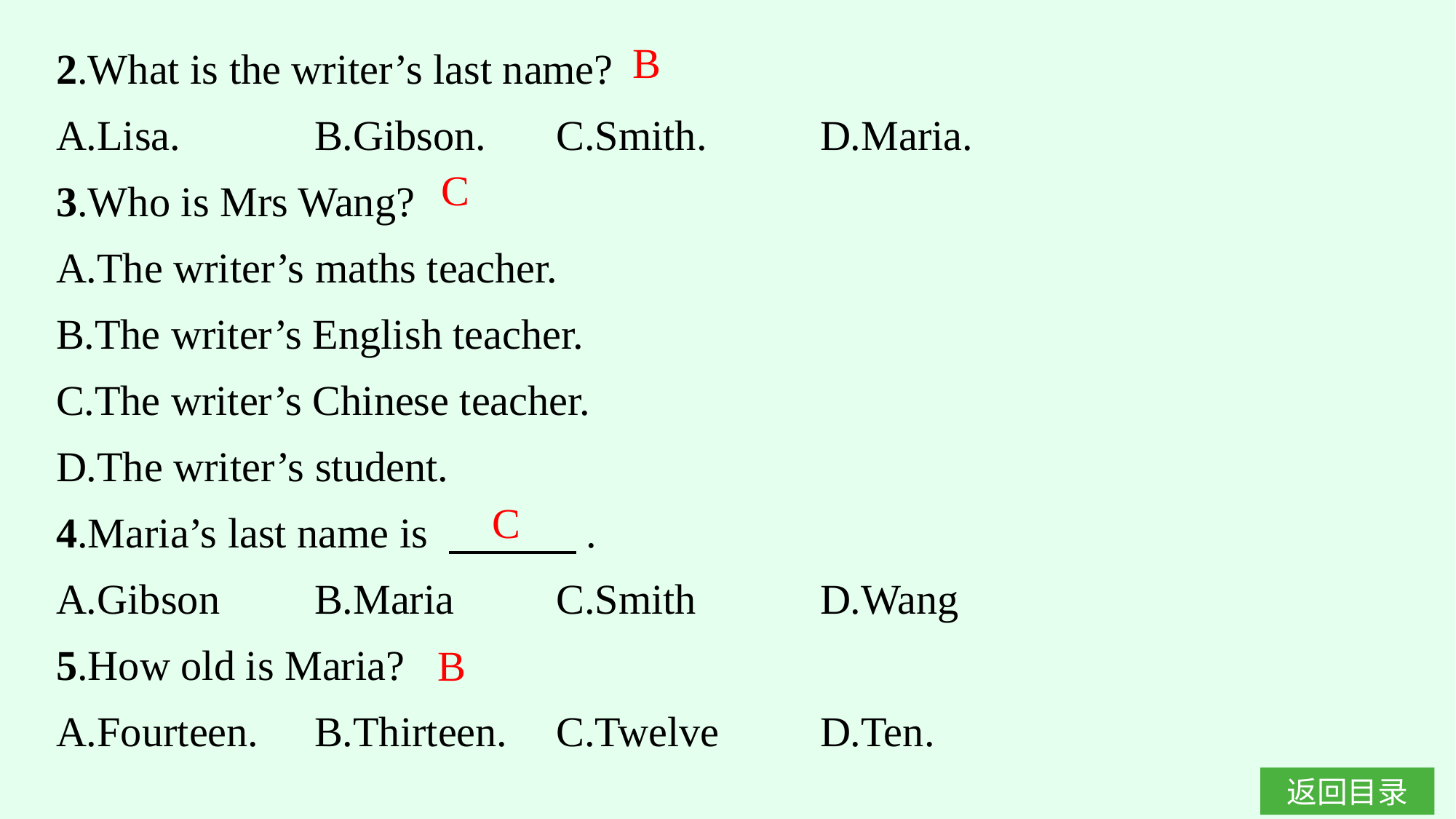

2.What is the writer’s last name?
A.Lisa.		B.Gibson.	C.Smith.		D.Maria.
3.Who is Mrs Wang?
A.The writer’s maths teacher.
B.The writer’s English teacher.
C.The writer’s Chinese teacher.
D.The writer’s student.
4.Maria’s last name is 　　　.
A.Gibson	B.Maria	C.Smith		D.Wang
5.How old is Maria?
A.Fourteen.	B.Thirteen.	C.Twelve	D.Ten.
B
C
C
B